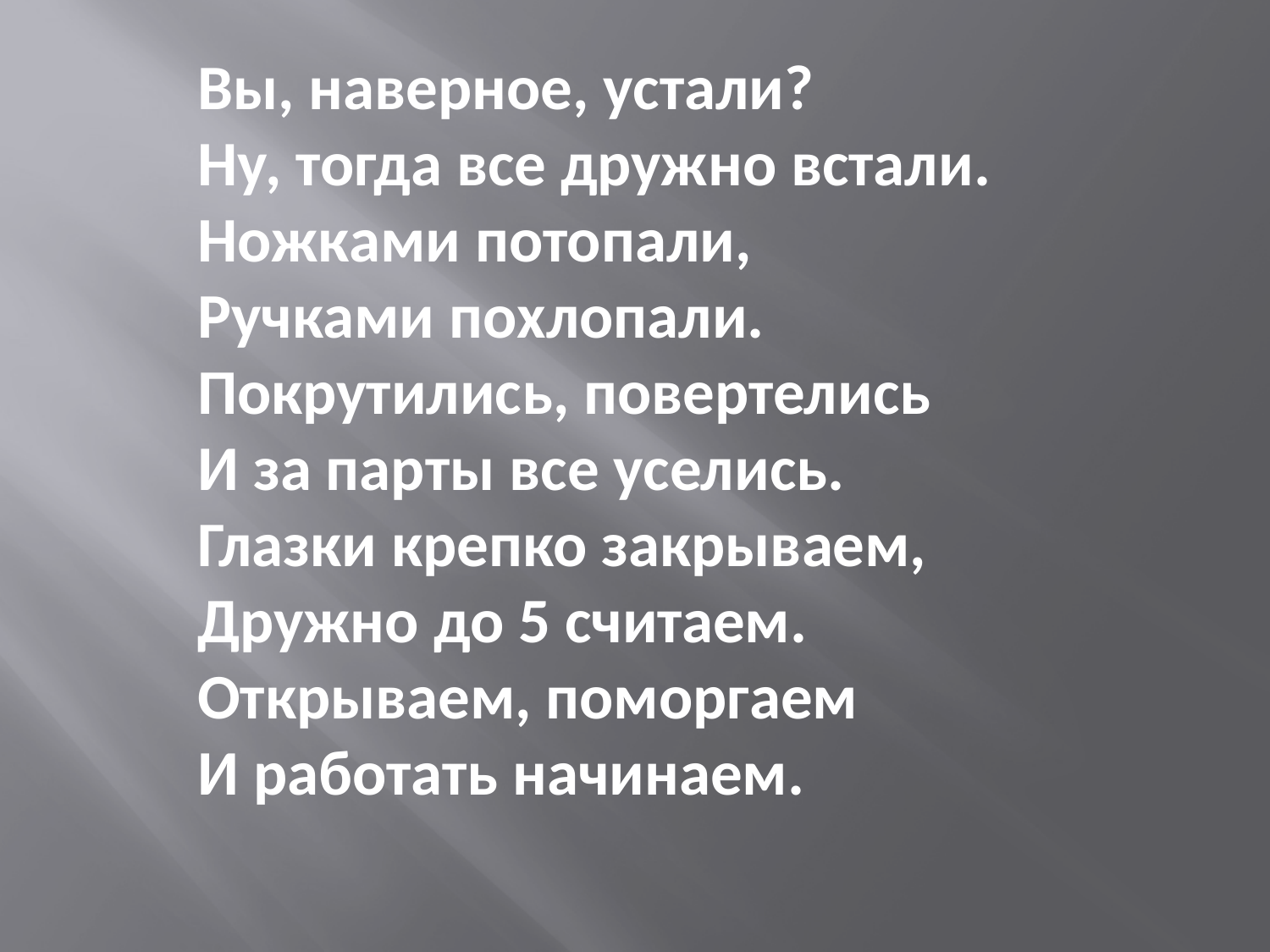

Вы, наверное, устали?
Ну, тогда все дружно встали.
Ножками потопали,
Ручками похлопали.
Покрутились, повертелись
И за парты все уселись.
Глазки крепко закрываем,
Дружно до 5 считаем.
Открываем, поморгаем
И работать начинаем.